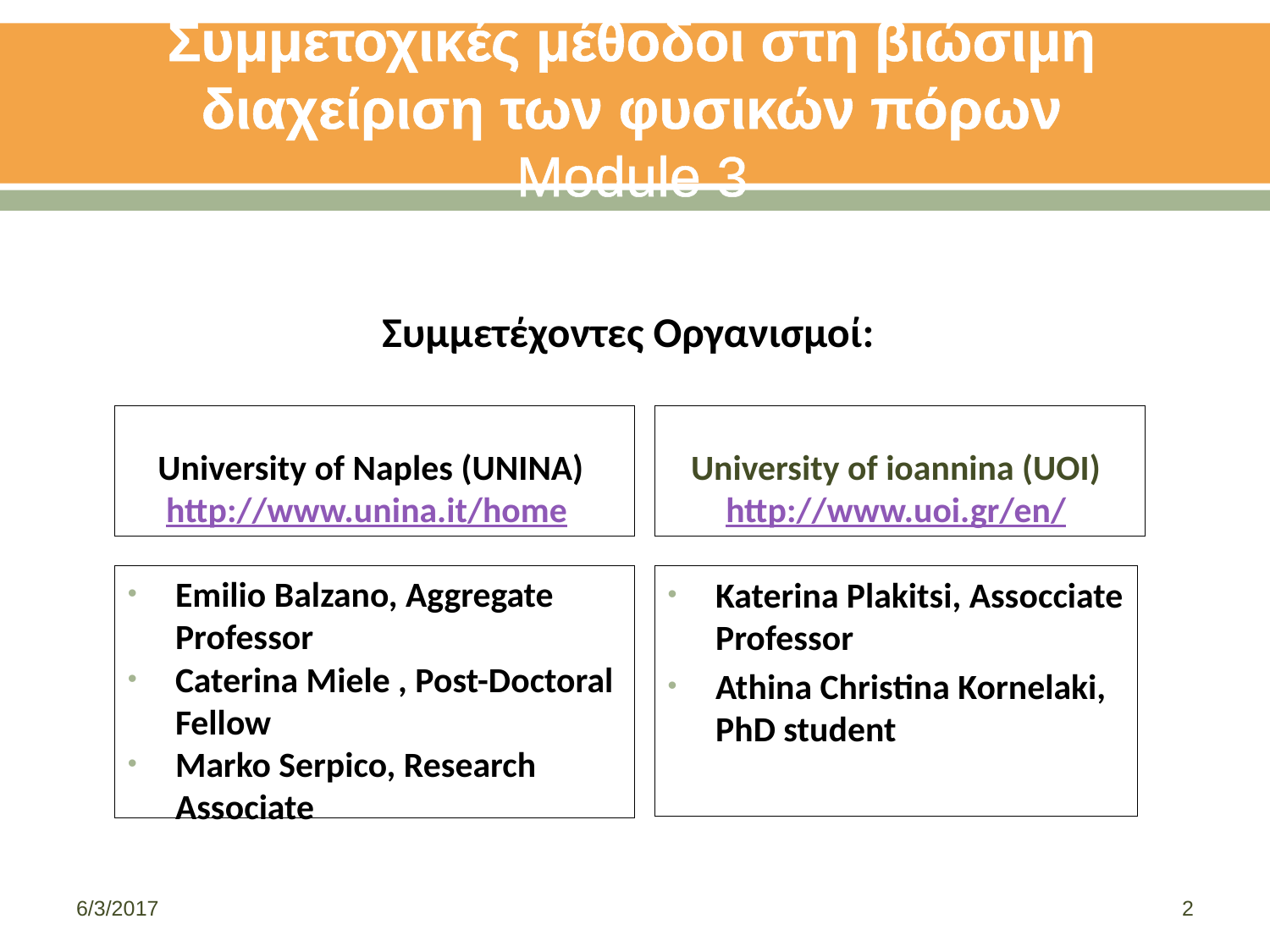

# Συμμετοχικές μέθοδοι στη βιώσιμη διαχείριση των φυσικών πόρων Module 3
Συμμετέχοντες Οργανισμοί:
University of Naples (UNINA) http://www.unina.it/home
University of ioannina (UOI) http://www.uoi.gr/en/
Emilio Balzano, Aggregate Professor
Caterina Miele , Post-Doctoral Fellow
Marko Serpico, Research Associate
Katerina Plakitsi, Assocciate Professor
Athina Christina Kornelaki, PhD student

6/3/2017
2